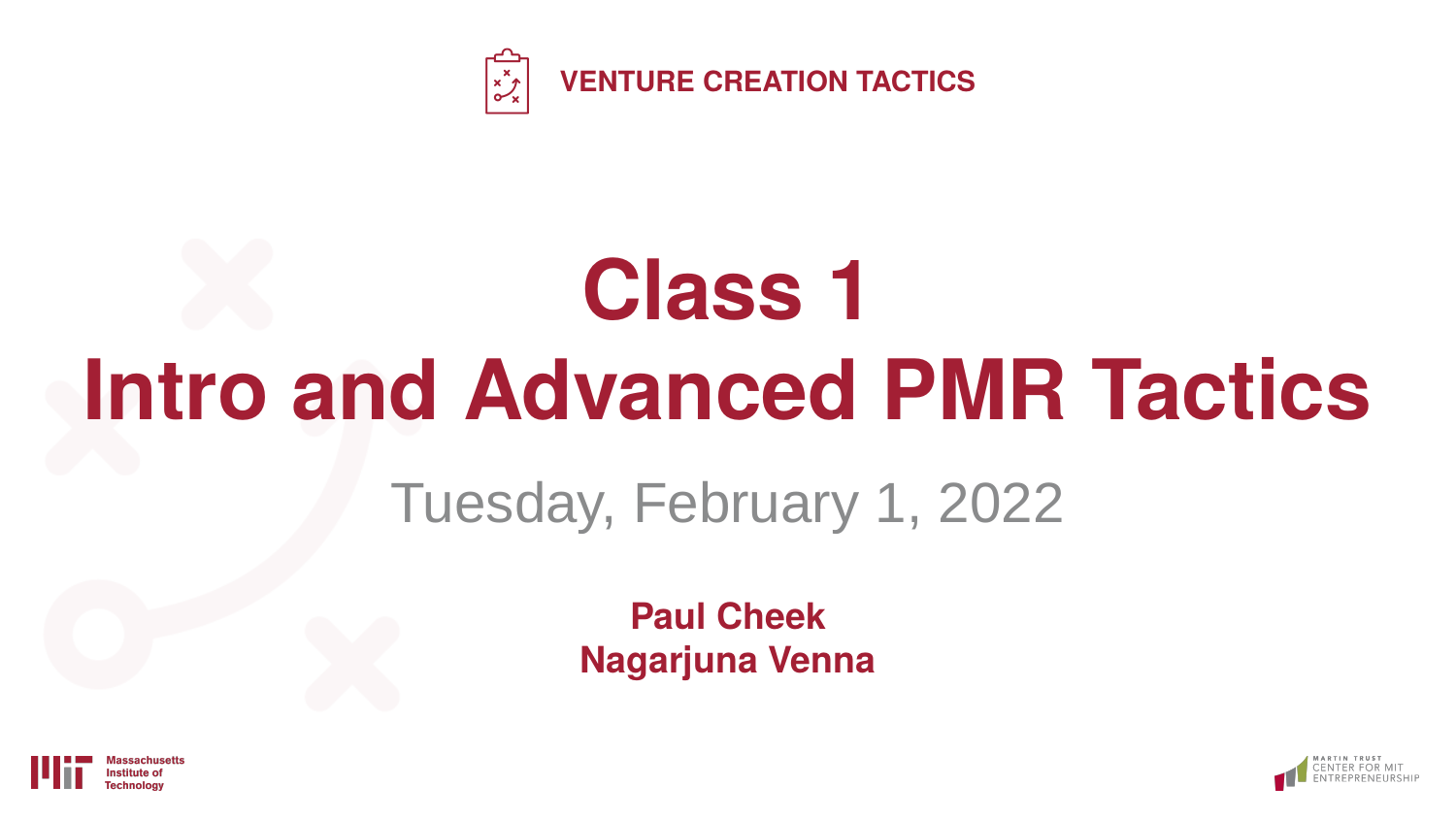

# Class 1
Intro and Advanced PMR Tactics
Tuesday, February 1, 2022

Paul Cheek
Nagarjuna Venna